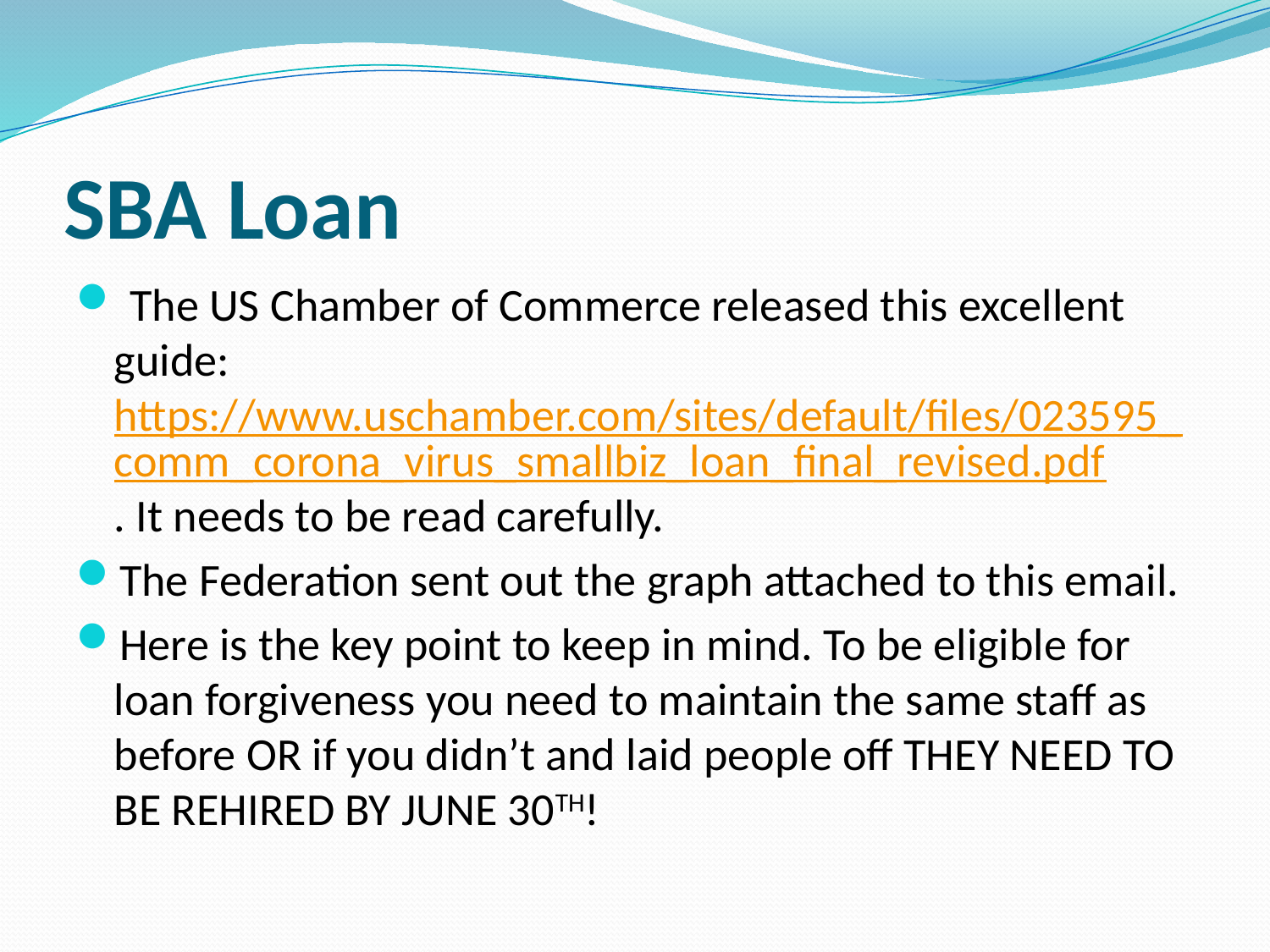

# SBA Loan
 The US Chamber of Commerce released this excellent guide: https://www.uschamber.com/sites/default/files/023595_comm_corona_virus_smallbiz_loan_final_revised.pdf. It needs to be read carefully.
The Federation sent out the graph attached to this email.
Here is the key point to keep in mind. To be eligible for loan forgiveness you need to maintain the same staff as before OR if you didn’t and laid people off THEY NEED TO BE REHIRED BY JUNE 30TH!